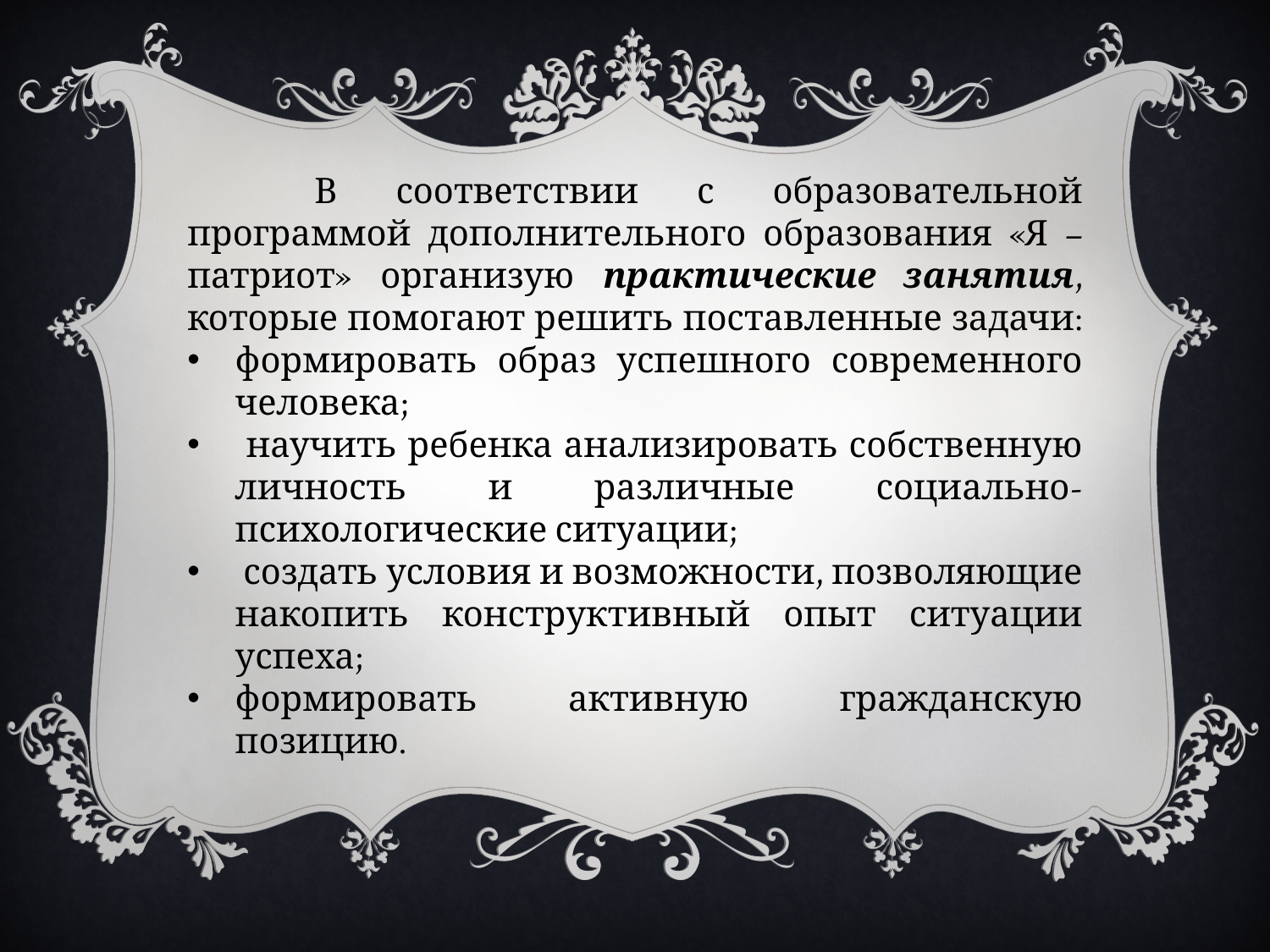

В соответствии с образовательной программой дополнительного образования «Я – патриот» организую практические занятия, которые помогают решить поставленные задачи:
формировать образ успешного современного человека;
 научить ребенка анализировать собственную личность и различные социально-психологические ситуации;
 создать условия и возможности, позволяющие накопить конструктивный опыт ситуации успеха;
формировать активную гражданскую позицию.